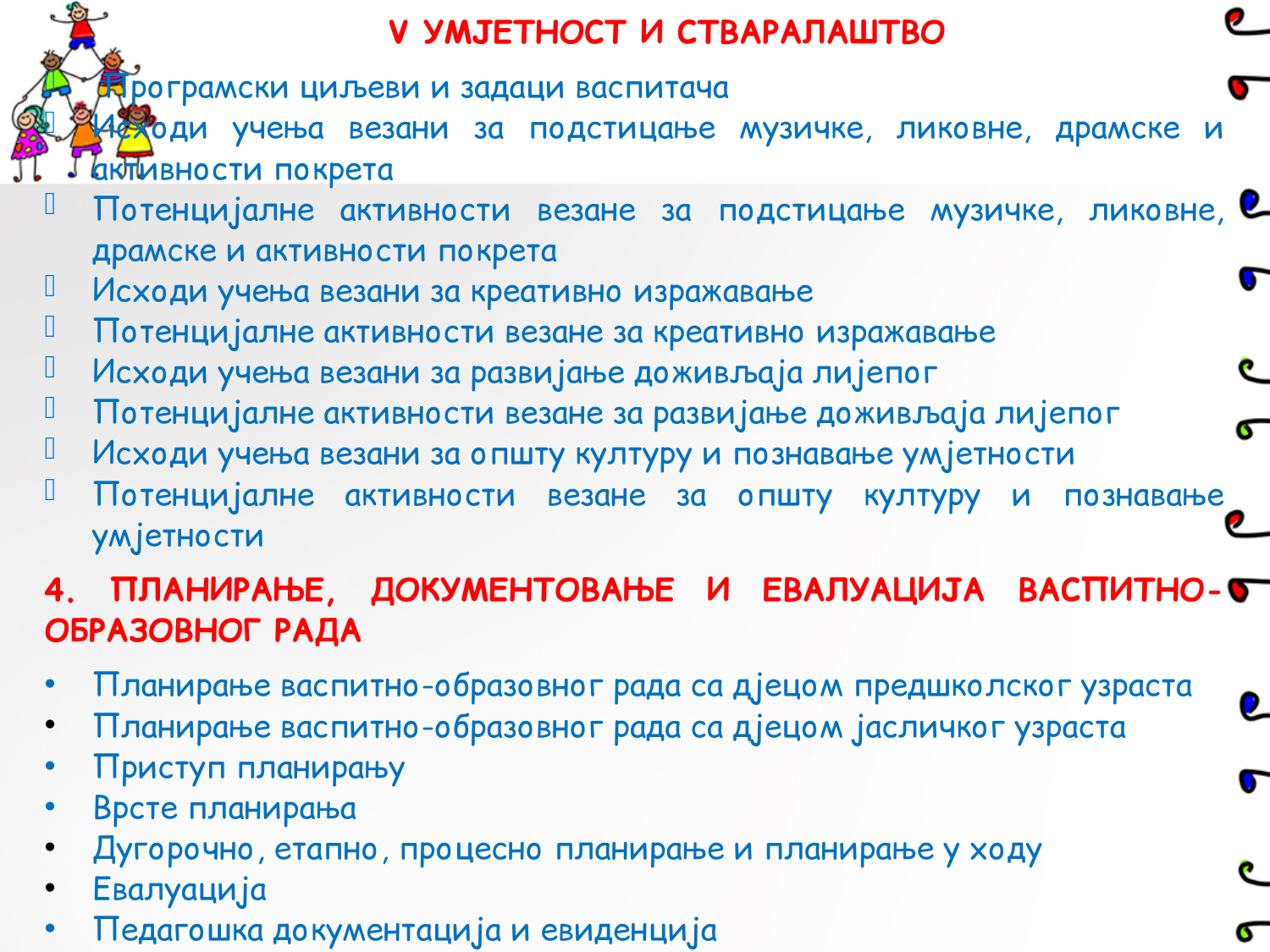

V УМЈЕТНОСТ И СТВАРАЛАШТВО
 Програмски циљеви и задаци васпитача
Исходи учења везани за подстицање музичке, ликовне, драмске и активности покрета
Потенцијалне активности везане за подстицање музичке, ликовне, драмске и активности покрета
Исходи учења везани за креативно изражавање
Потенцијалне активности везане за креативно изражавање
Исходи учења везани за развијање доживљаја лијепог
Потенцијалне активности везане за развијање доживљаја лијепог
Исходи учења везани за општу културу и познавање умјетности
Потенцијалне активности везане за општу културу и познавање умјетности
4. ПЛАНИРАЊЕ, ДОКУМЕНТОВАЊЕ И ЕВАЛУАЦИЈА ВАСПИТНО-ОБРАЗОВНОГ РАДА
Планирање васпитно-образовног рада са дјецом предшколског узраста
Планирање васпитно-образовног рада са дјецом јасличког узраста
Приступ планирању
Врсте планирања
Дугорочно, етапно, процесно планирање и планирање у ходу
Евалуација
Педагошка документација и евиденција